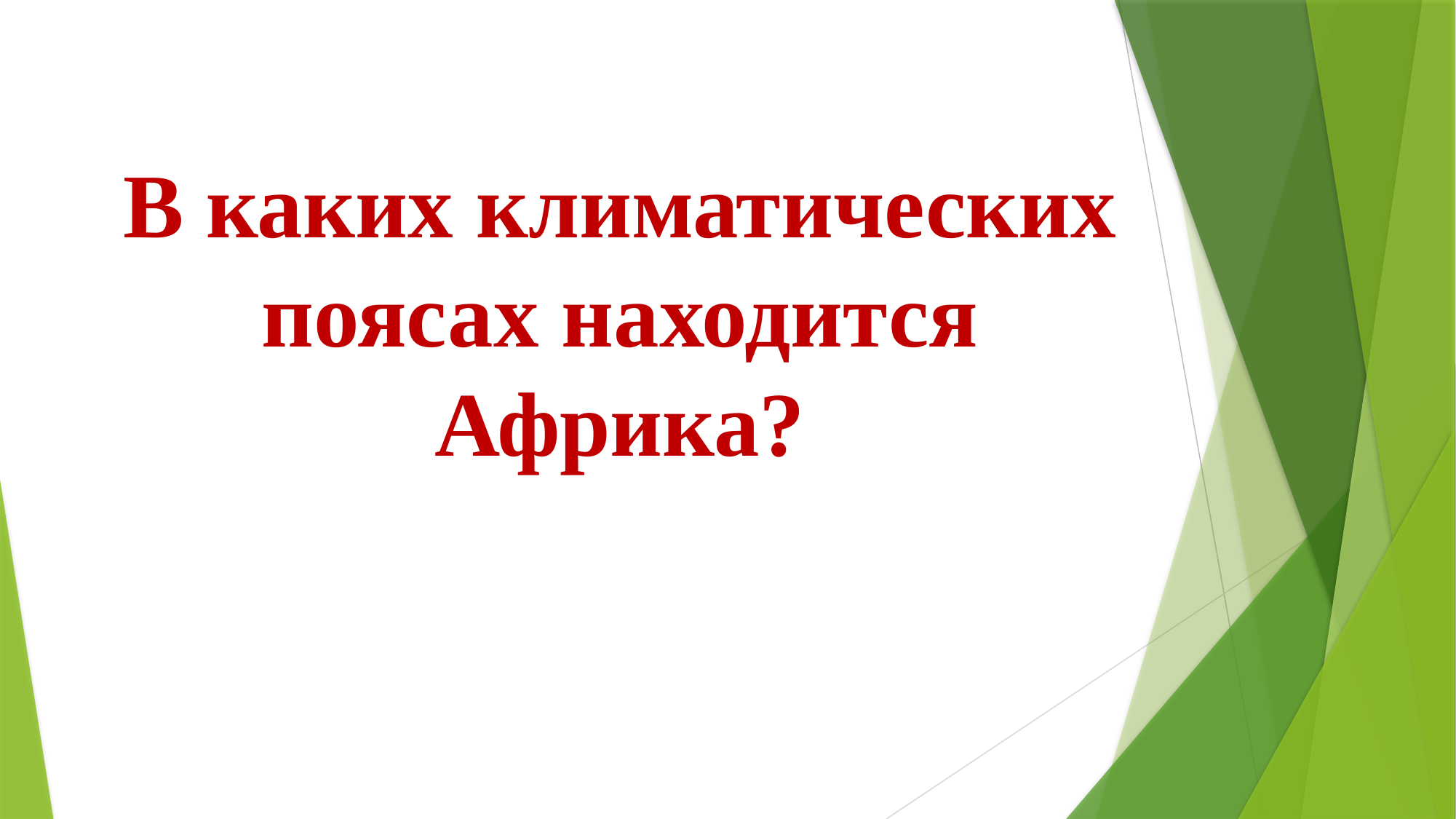

# В каких климатических поясах находится Африка?